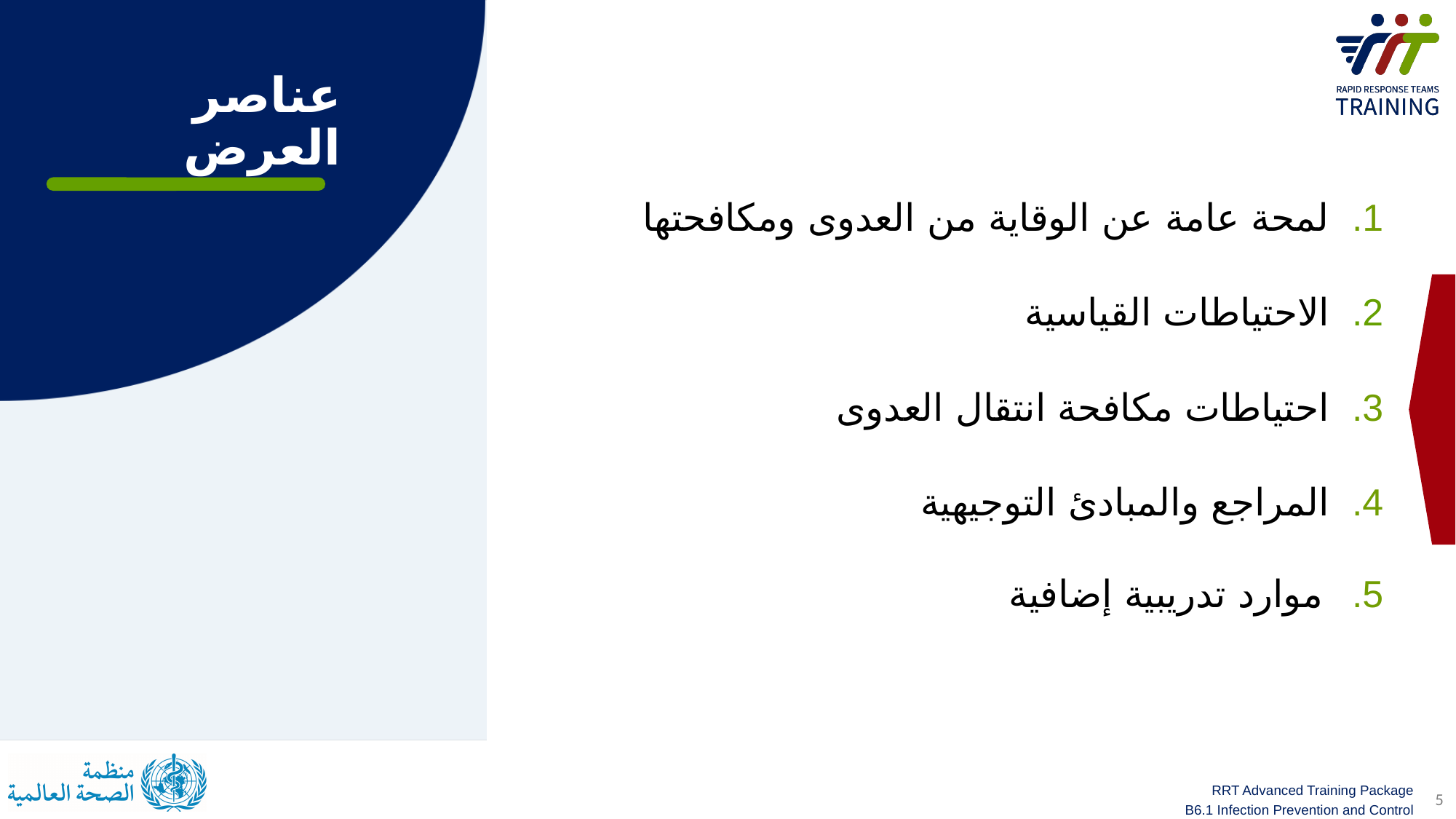

# عناصر العرض
لمحة عامة عن الوقاية من العدوى ومكافحتها

الاحتياطات القياسية

احتياطات مكافحة انتقال العدوى

المراجع والمبادئ التوجيهية

موارد تدريبية إضافية